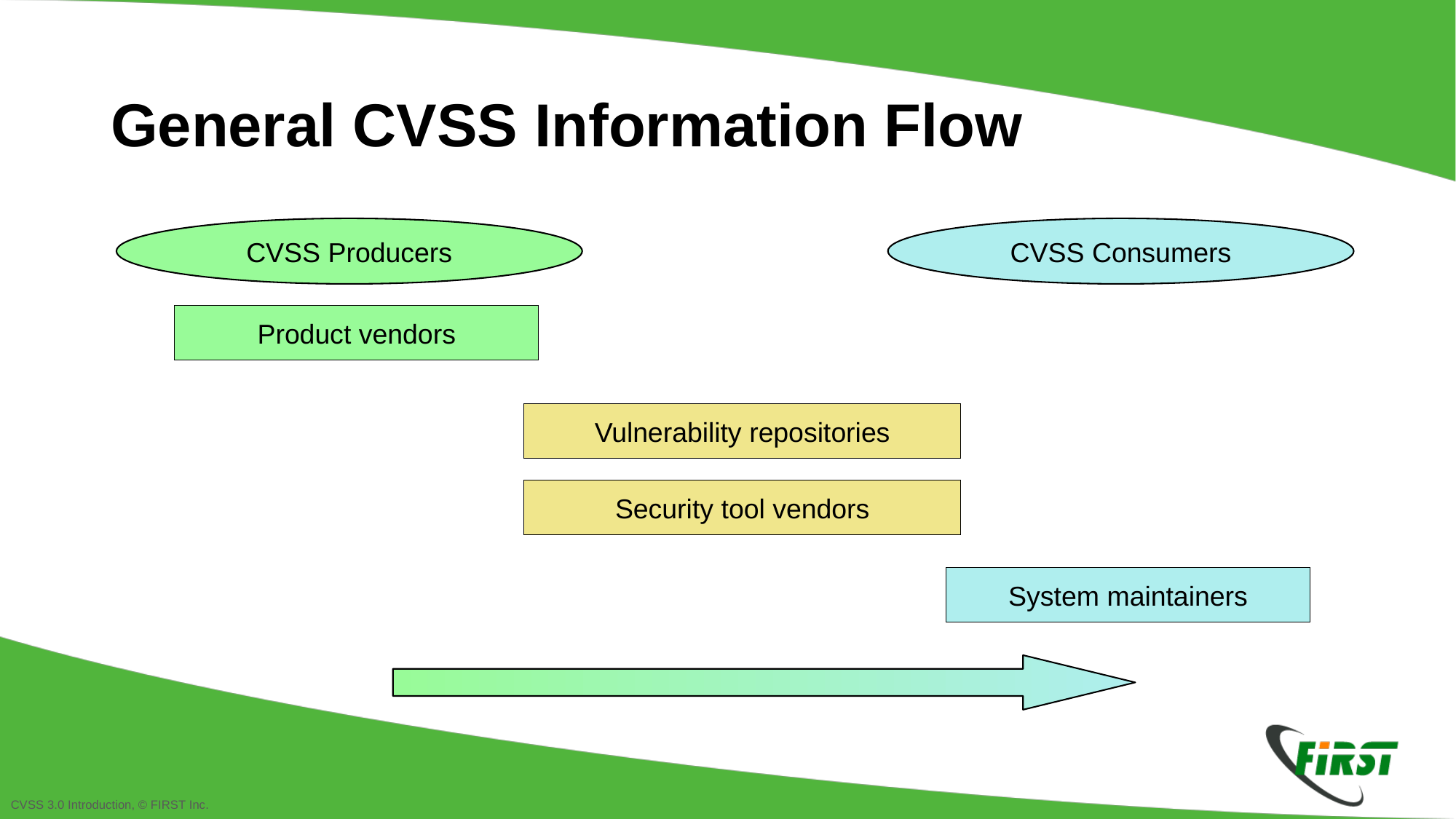

General CVSS Information Flow

CVSS Producers
CVSS Consumers
Product vendors
Vulnerability repositories
Security tool vendors
System maintainers